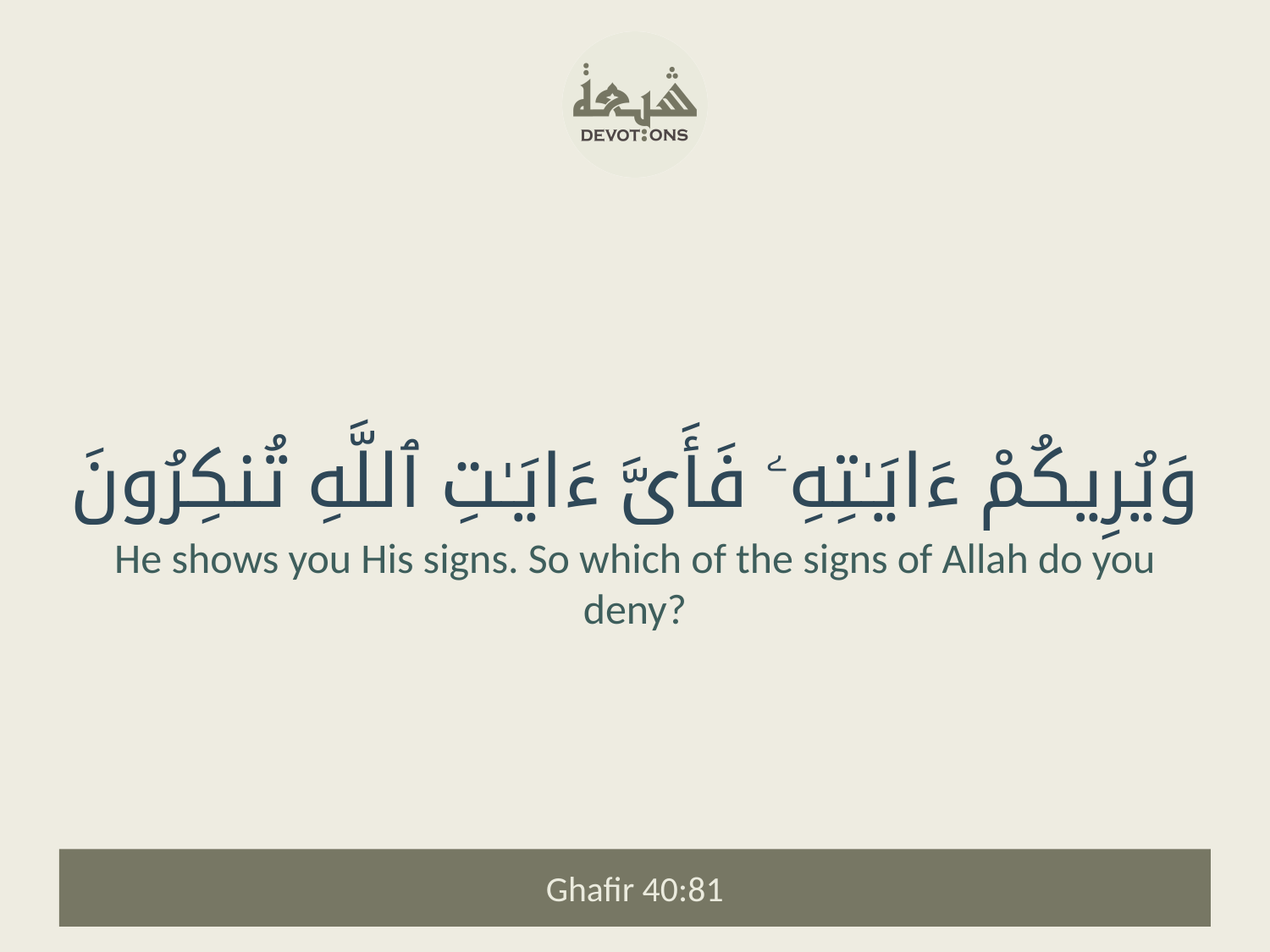

وَيُرِيكُمْ ءَايَـٰتِهِۦ فَأَىَّ ءَايَـٰتِ ٱللَّهِ تُنكِرُونَ
He shows you His signs. So which of the signs of Allah do you deny?
Ghafir 40:81